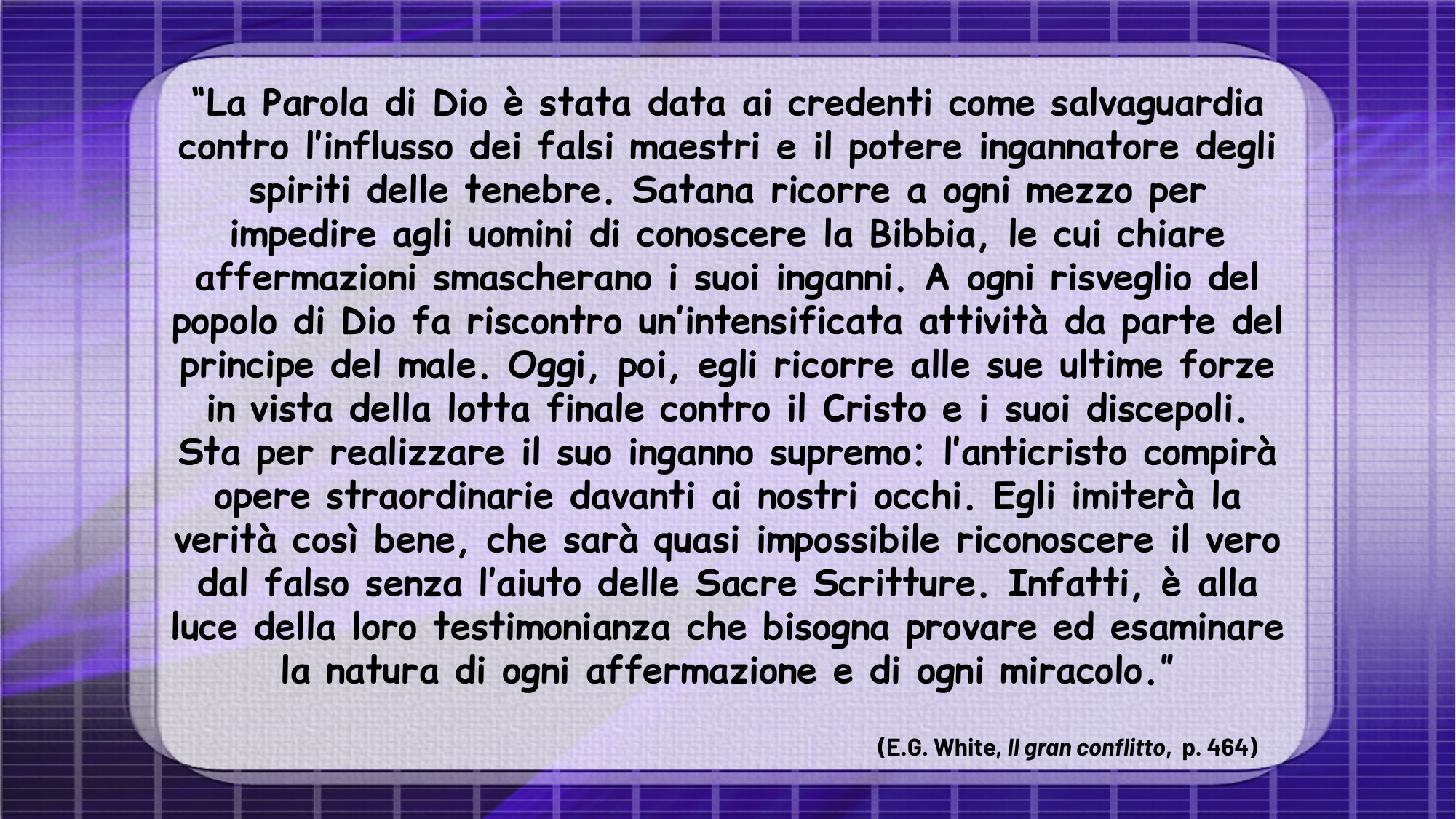

“La Parola di Dio è stata data ai credenti come salvaguardia contro l’influsso dei falsi maestri e il potere ingannatore degli spiriti delle tenebre. Satana ricorre a ogni mezzo per impedire agli uomini di conoscere la Bibbia, le cui chiare affermazioni smascherano i suoi inganni. A ogni risveglio del popolo di Dio fa riscontro un’intensificata attività da parte del principe del male. Oggi, poi, egli ricorre alle sue ultime forze in vista della lotta finale contro il Cristo e i suoi discepoli. Sta per realizzare il suo inganno supremo: l’anticristo compirà opere straordinarie davanti ai nostri occhi. Egli imiterà la verità così bene, che sarà quasi impossibile riconoscere il vero dal falso senza l’aiuto delle Sacre Scritture. Infatti, è alla luce della loro testimonianza che bisogna provare ed esaminare la natura di ogni affermazione e di ogni miracolo.”
(E.G. White, Il gran conflitto,  p. 464)